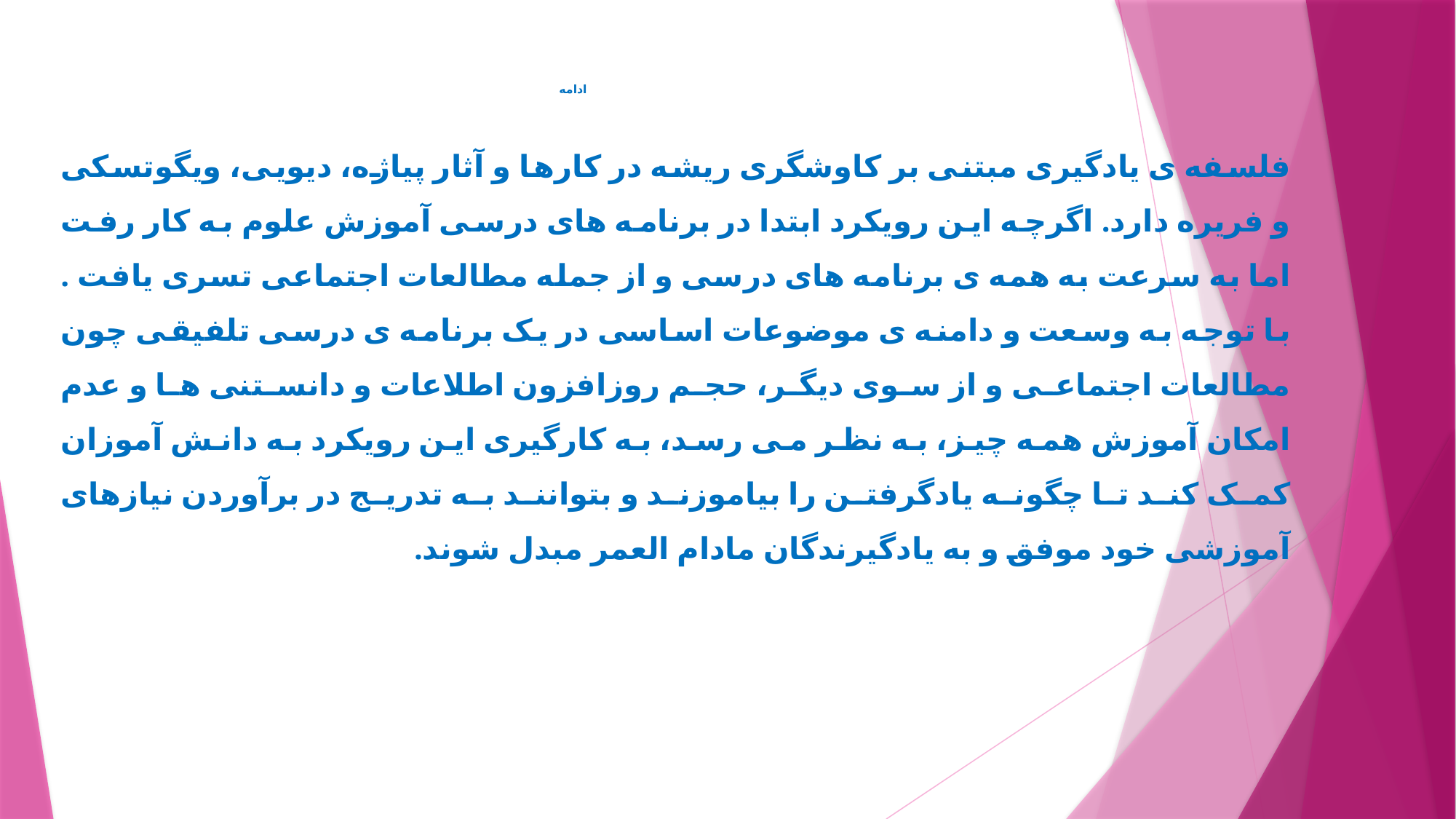

# ادامه
فلسفه ی يادگيری مبتنی بر کاوشگری ريشه در کارها و آثار پياژه، ديويی، ويگوتسکی و فريره دارد. اگرچه اين رويکرد ابتدا در برنامه های درسی آموزش علوم به کار رفت اما به سرعت به همه ی برنامه های درسی و از جمله مطالعات اجتماعی تسری يافت . با توجه به وسعت و دامنه ی موضوعات اساسی در يک برنامه ی درسی تلفيقی چون مطالعات اجتماعی و از سوی ديگر، حجم روزافزون اطلاعات و دانستنی ها و عدم امکان آموزش همه چيز، به نظر می رسد، به کارگيری اين رويکرد به دانش آموزان کمک کند تا چگونه يادگرفتن را بياموزند و بتوانند به تدريج در برآوردن نيازهای آموزشی خود موفق و به يادگيرندگان مادام العمر مبدل شوند.